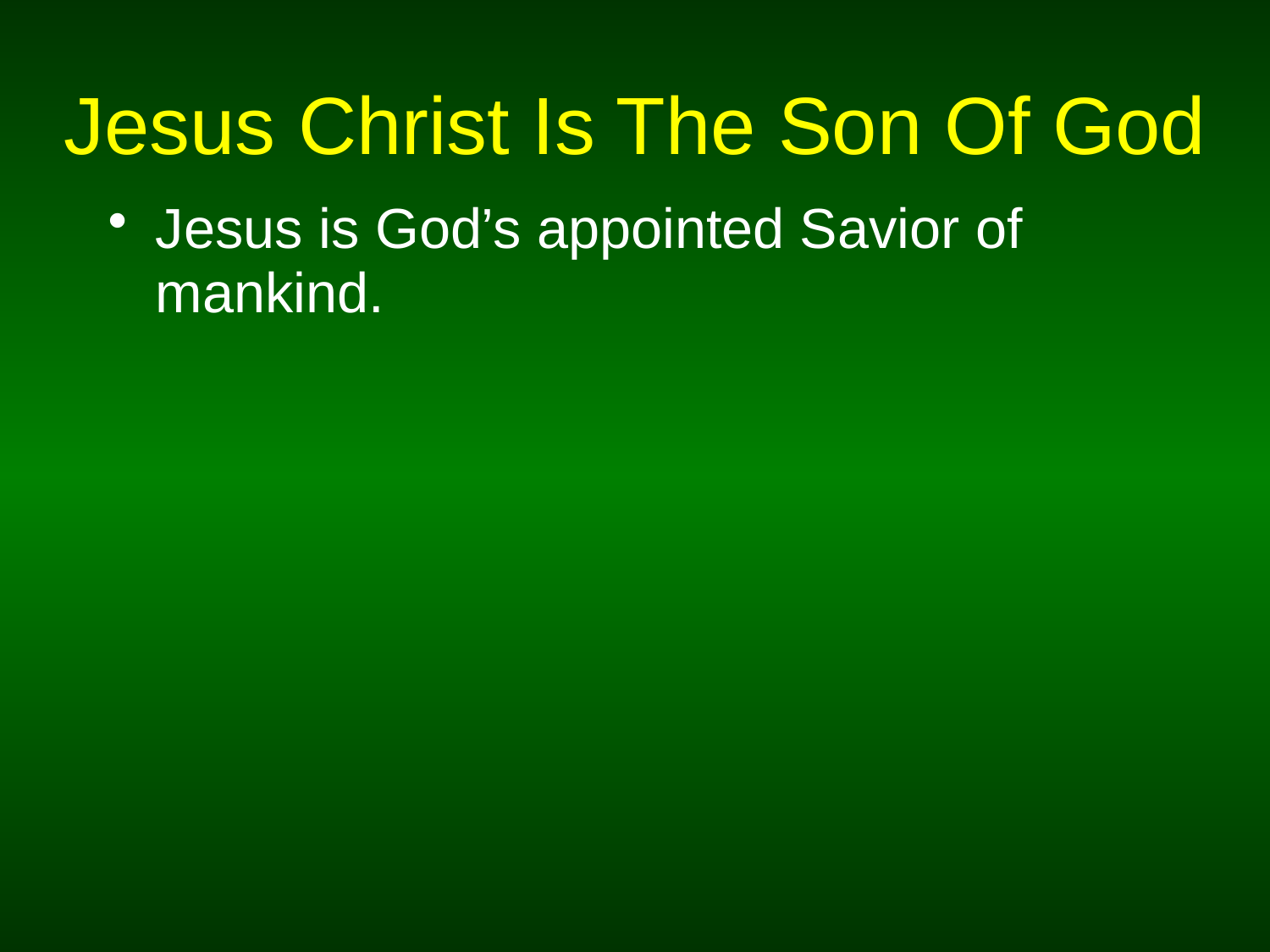

# Jesus Christ Is The Son Of God
Jesus is God’s appointed Savior of mankind.